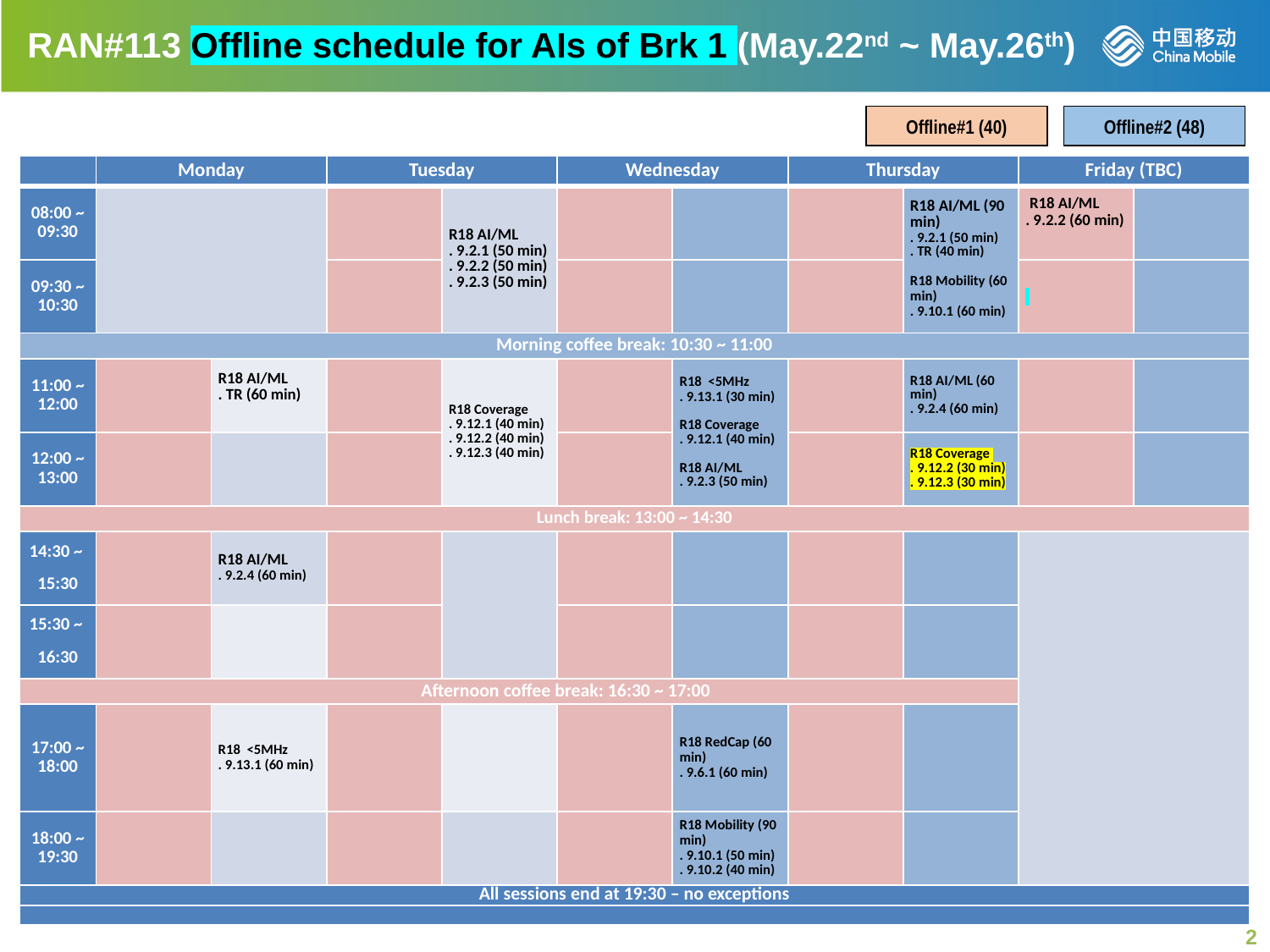

RAN#113 Offline schedule for AIs of Brk 1 (May.22nd ~ May.26th)
Offline#1 (40)
Offline#2 (48)
|  | Monday |  | Tuesday |  | Wednesday |  | Thursday |  | Friday (TBC) |  |
| --- | --- | --- | --- | --- | --- | --- | --- | --- | --- | --- |
| 08:00 ~ 09:30 |  |  |  | R18 AI/ML . 9.2.1 (50 min) . 9.2.2 (50 min) . 9.2.3 (50 min) |  |  |  | R18 AI/ML (90 min) . 9.2.1 (50 min) . TR (40 min) R18 Mobility (60 min) . 9.10.1 (60 min) | R18 AI/ML . 9.2.2 (60 min) |  |
| 09:30 ~ 10:30 |  |  |  |  |  |  |  | R18 AI/ML (120 min) . 9.2.3 (60 min) . 9.2.4 (60 min) |  |  |
| Morning coffee break: 10:30 ~ 11:00 |  |  |  |  |  |  |  |  |  |  |
| 11:00 ~ 12:00 |  | R18 AI/ML . TR (60 min) |  | R18 Coverage . 9.12.1 (40 min) . 9.12.2 (40 min) . 9.12.3 (40 min) |  | R18 <5MHz . 9.13.1 (30 min) R18 Coverage . 9.12.1 (40 min) R18 AI/ML . 9.2.3 (50 min) |  | R18 AI/ML (60 min) . 9.2.4 (60 min) |  |  |
| 12:00 ~ 13:00 |  |  |  |  |  | R18 AI/ML (60 min) . 9.2.2 (60 min) |  | R18 Coverage . 9.12.2 (30 min) . 9.12.3 (30 min) |  |  |
| Lunch break: 13:00 ~ 14:30 |  |  |  |  |  |  |  |  |  |  |
| 14:30 ~ 15:30 |  | R18 AI/ML . 9.2.4 (60 min) |  |  |  |  |  |  |  |  |
| 15:30 ~ 16:30 |  |  |  | . 9.14.3 (30 min) |  |  |  |  |  |  |
| Afternoon coffee break: 16:30 ~ 17:00 |  |  |  |  |  |  |  |  |  |  |
| 17:00 ~ 18:00 |  | R18 <5MHz . 9.13.1 (60 min) |  |  |  | R18 RedCap (60 min) . 9.6.1 (60 min) |  |  |  |  |
| 18:00 ~ 19:30 |  |  |  |  |  | R18 Mobility (90 min) . 9.10.1 (50 min) . 9.10.2 (40 min) |  |  |  |  |
| All sessions end at 19:30 – no exceptions |  |  |  |  |  |  |  |  |  |  |
|  |  |  |  |  |  |  |  |  |  |  |